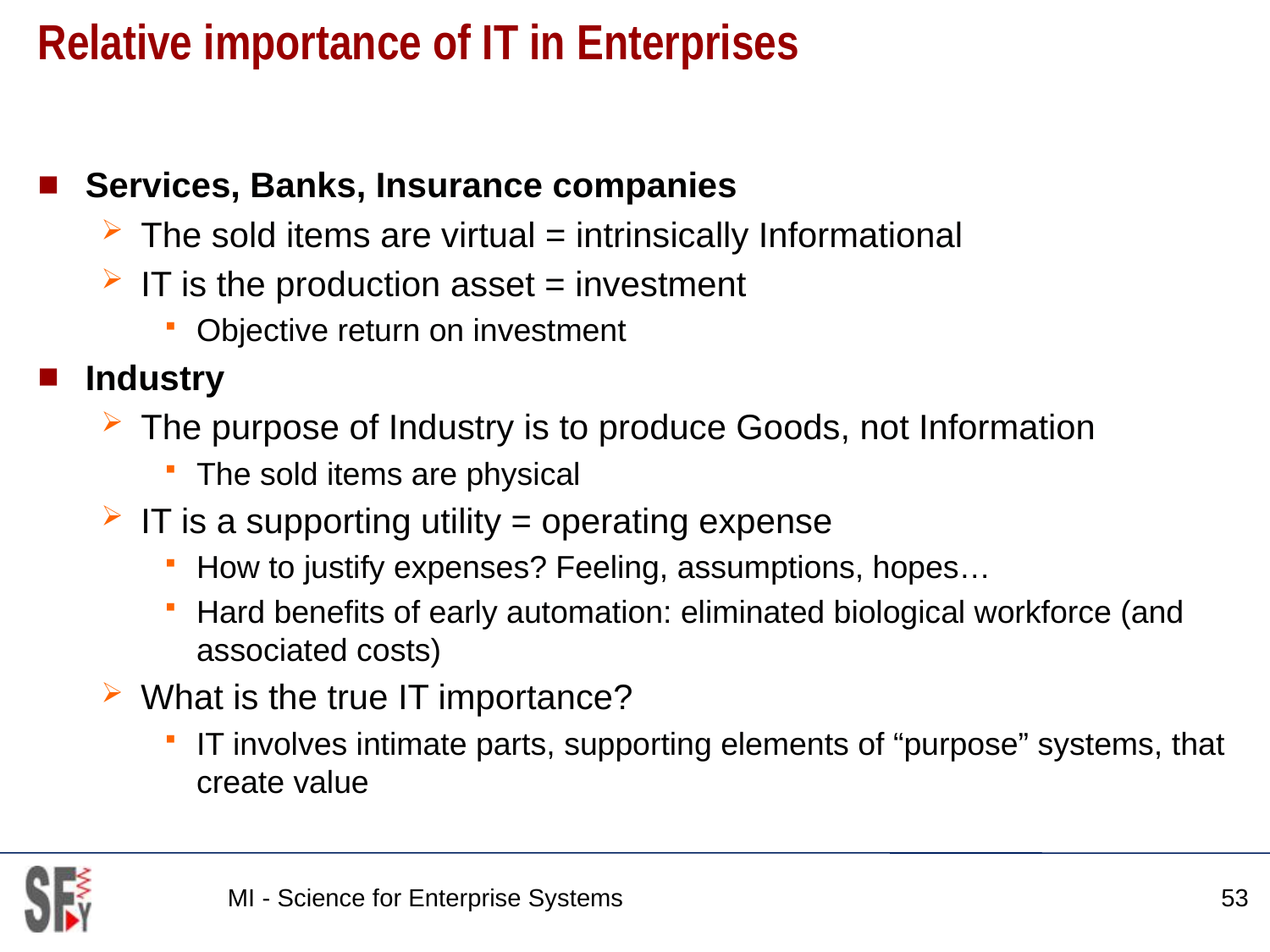

# Relative importance of IT in Enterprises
Services, Banks, Insurance companies
The sold items are virtual = intrinsically Informational
IT is the production asset = investment
Objective return on investment
Industry
The purpose of Industry is to produce Goods, not Information
The sold items are physical
IT is a supporting utility = operating expense
How to justify expenses? Feeling, assumptions, hopes…
Hard benefits of early automation: eliminated biological workforce (and associated costs)
What is the true IT importance?
IT involves intimate parts, supporting elements of “purpose” systems, that create value
MI - Science for Enterprise Systems
53